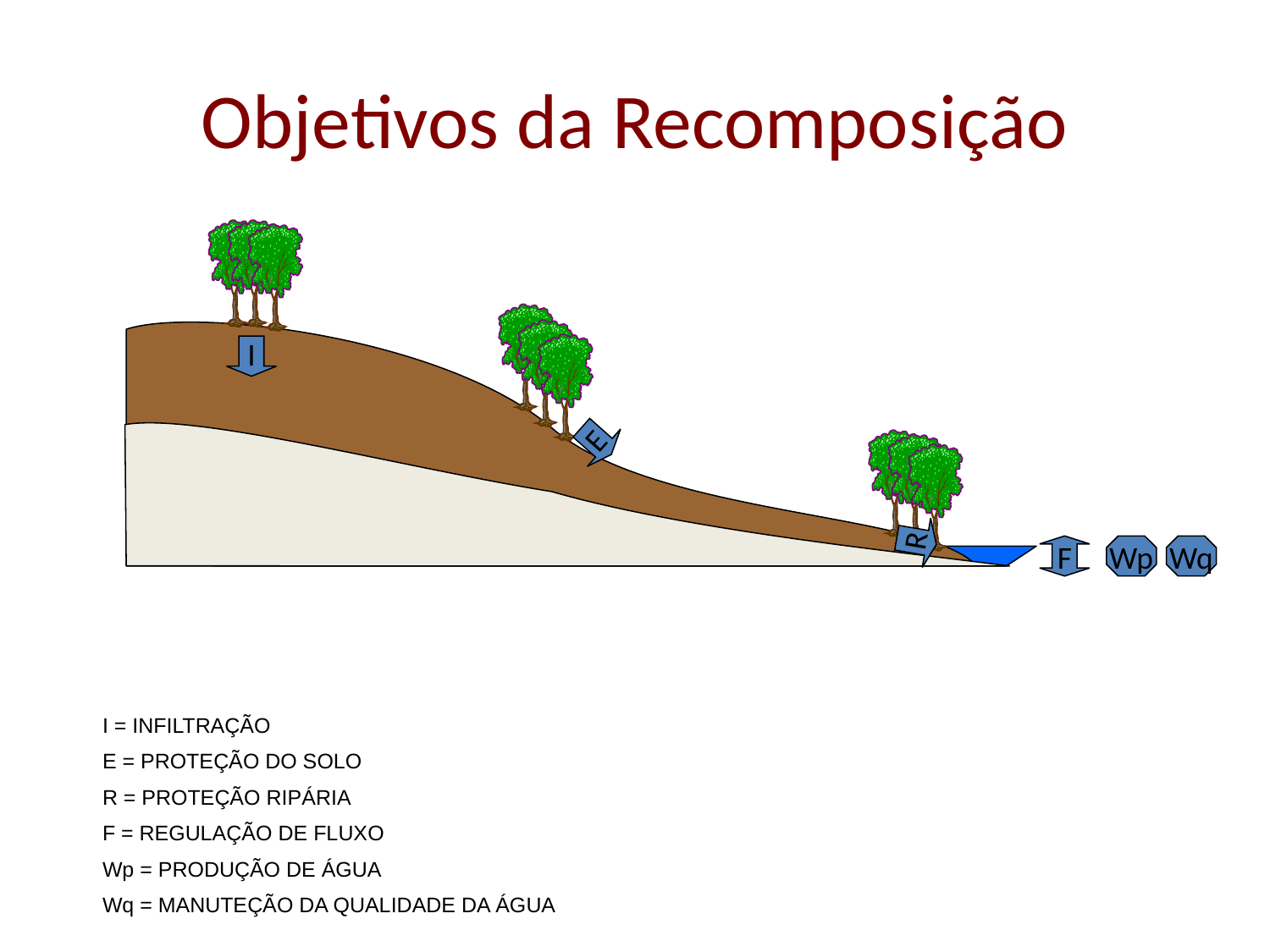

# Objetivos da Recomposição

I

E

R
F
Wp
Wq

I = INFILTRAÇÃO
E = PROTEÇÃO DO SOLO
R = PROTEÇÃO RIPÁRIA
F = REGULAÇÃO DE FLUXO
Wp = PRODUÇÃO DE ÁGUA
Wq = MANUTEÇÃO DA QUALIDADE DA ÁGUA